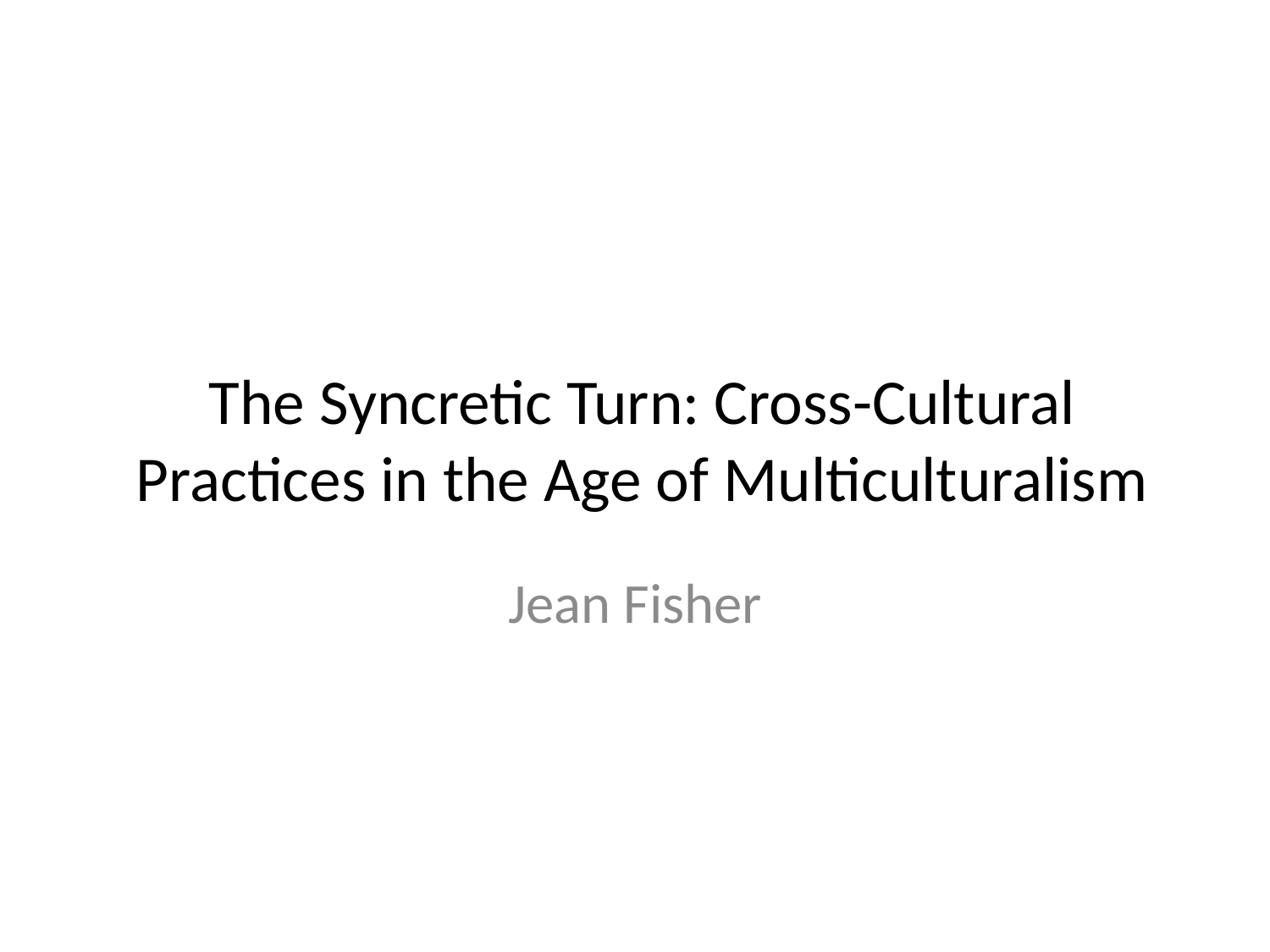

# The Syncretic Turn: Cross-Cultural Practices in the Age of Multiculturalism
Jean Fisher